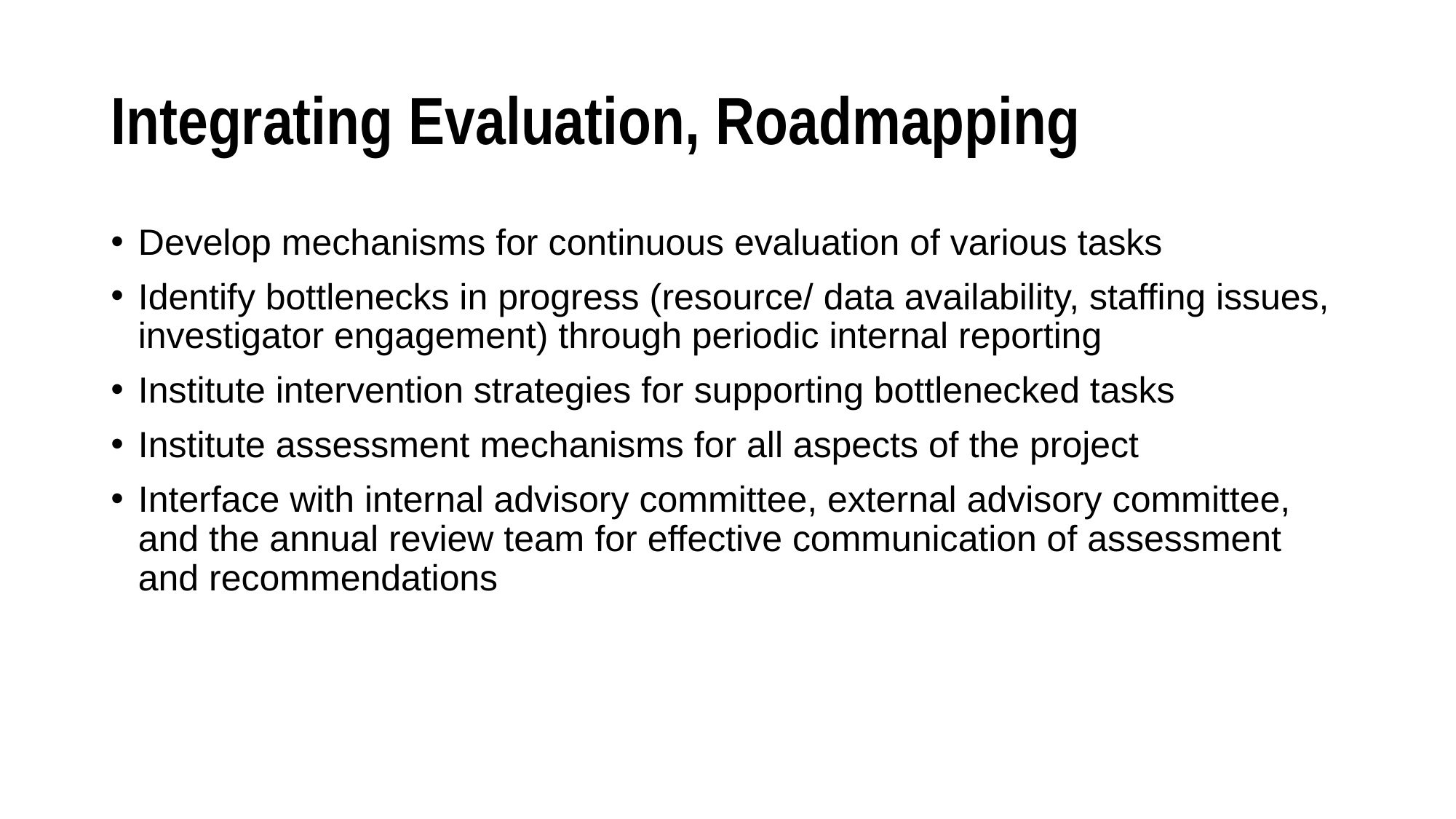

# Integrating Evaluation, Roadmapping
Develop mechanisms for continuous evaluation of various tasks
Identify bottlenecks in progress (resource/ data availability, staffing issues, investigator engagement) through periodic internal reporting
Institute intervention strategies for supporting bottlenecked tasks
Institute assessment mechanisms for all aspects of the project
Interface with internal advisory committee, external advisory committee, and the annual review team for effective communication of assessment and recommendations